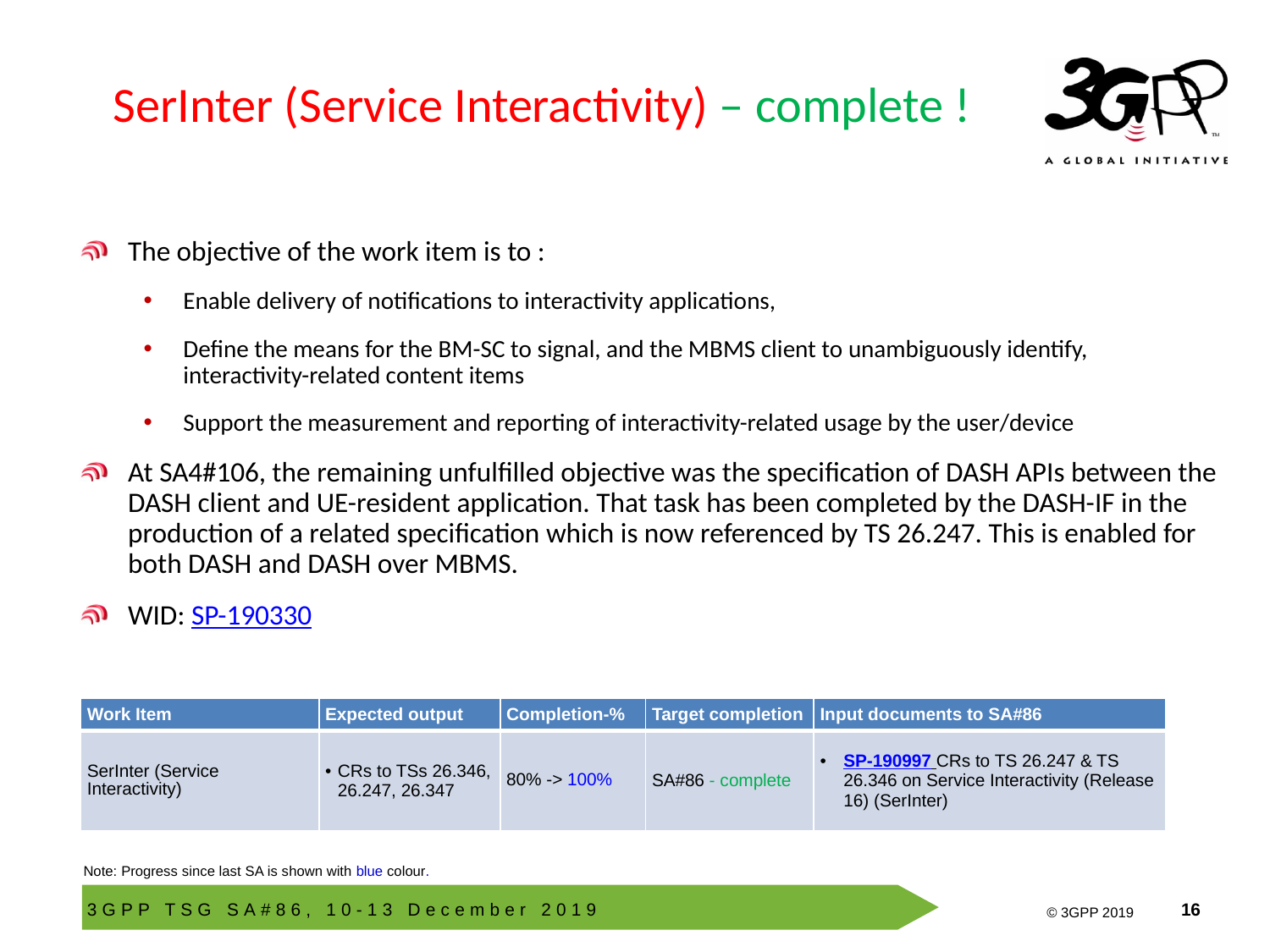

# SerInter (Service Interactivity) – complete !
The objective of the work item is to :
Enable delivery of notifications to interactivity applications,
Define the means for the BM-SC to signal, and the MBMS client to unambiguously identify, interactivity-related content items
Support the measurement and reporting of interactivity-related usage by the user/device
At SA4#106, the remaining unfulfilled objective was the specification of DASH APIs between the DASH client and UE-resident application. That task has been completed by the DASH-IF in the production of a related specification which is now referenced by TS 26.247. This is enabled for both DASH and DASH over MBMS.
WID: SP-190330

| Work Item | Expected output | Completion-% | Target completion | Input documents to SA#86 |
| --- | --- | --- | --- | --- |
| SerInter (Service Interactivity) | CRs to TSs 26.346, 26.247, 26.347 | 80% -> 100% | SA#86 - complete | SP-190997 CRs to TS 26.247 & TS 26.346 on Service Interactivity (Release 16) (SerInter) |
Note: Progress since last SA is shown with blue colour.